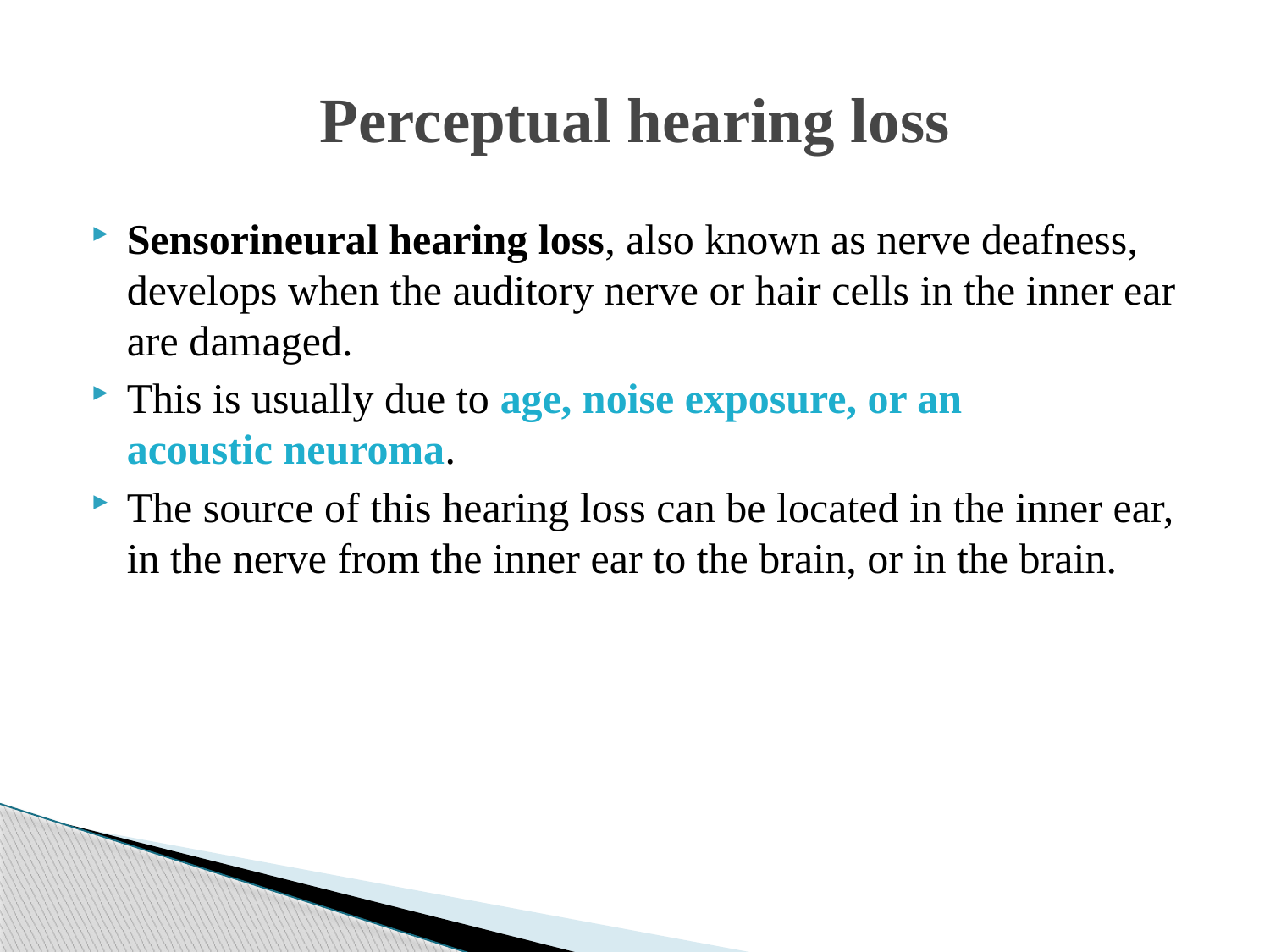

# Perceptual hearing loss
Sensorineural hearing loss, also known as nerve deafness, develops when the auditory nerve or hair cells in the inner ear are damaged.
This is usually due to age, noise exposure, or an
acoustic neuroma.
The source of this hearing loss can be located in the inner ear, in the nerve from the inner ear to the brain, or in the brain.